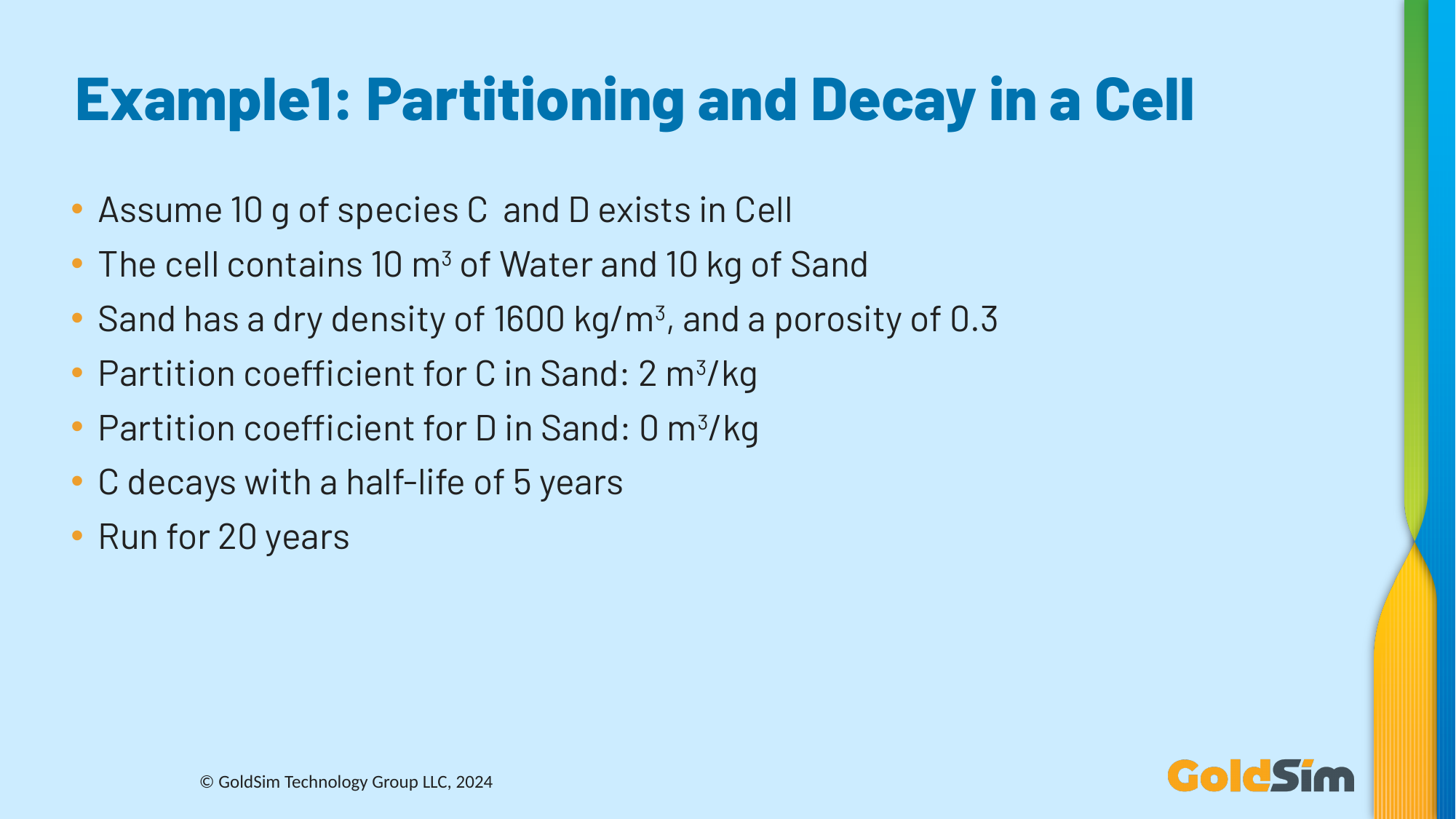

# Example1: Partitioning and Decay in a Cell
Assume 10 g of species C  and D exists in Cell
The cell contains 10 m3 of Water and 10 kg of Sand
Sand has a dry density of 1600 kg/m3, and a porosity of 0.3
Partition coefficient for C in Sand: 2 m3/kg
Partition coefficient for D in Sand: 0 m3/kg
C decays with a half-life of 5 years
Run for 20 years

© GoldSim Technology Group LLC, 2024